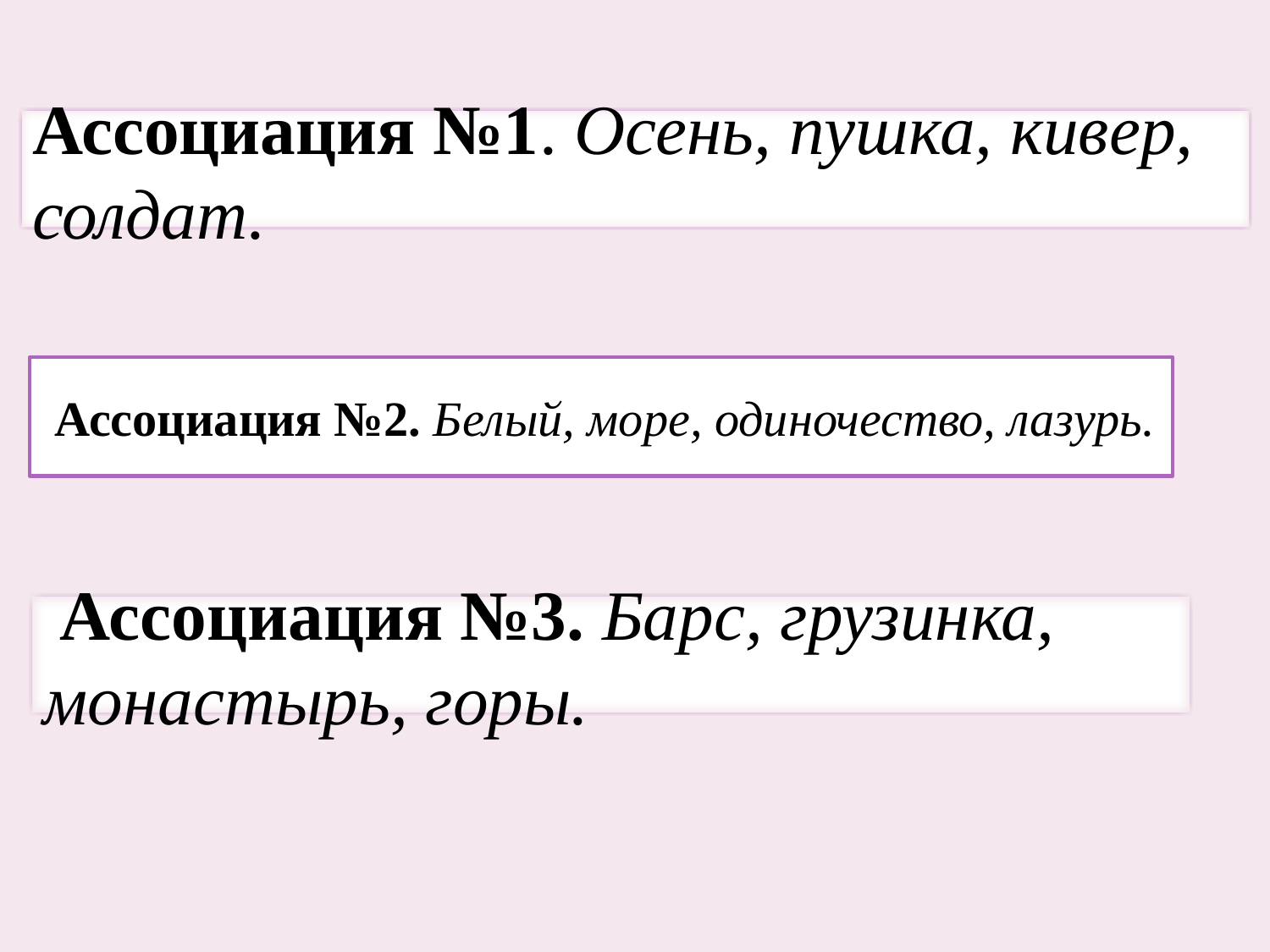

Ассоциация №1. Осень, пушка, кивер, солдат.
# Ассоциация №2. Белый, море, одиночество, лазурь.
 Ассоциация №3. Барс, грузинка, монастырь, горы.